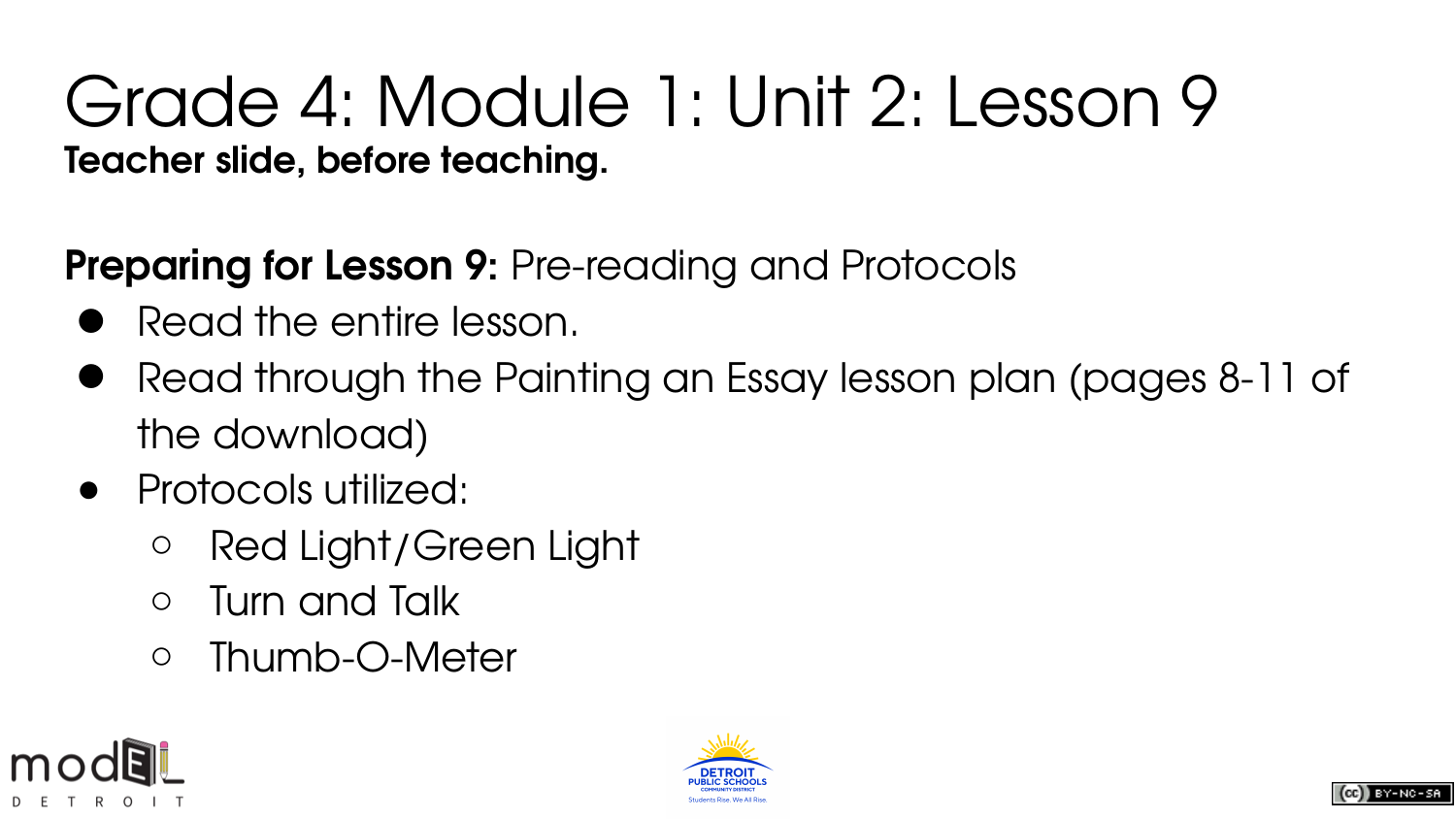

# Grade 4: Module 1: Unit 2: Lesson 9
Teacher slide, before teaching.
Preparing for Lesson 9: Pre-reading and Protocols
Read the entire lesson.
Read through the Painting an Essay lesson plan (pages 8-11 of the download)
Protocols utilized:
Red Light/Green Light
Turn and Talk
Thumb-O-Meter